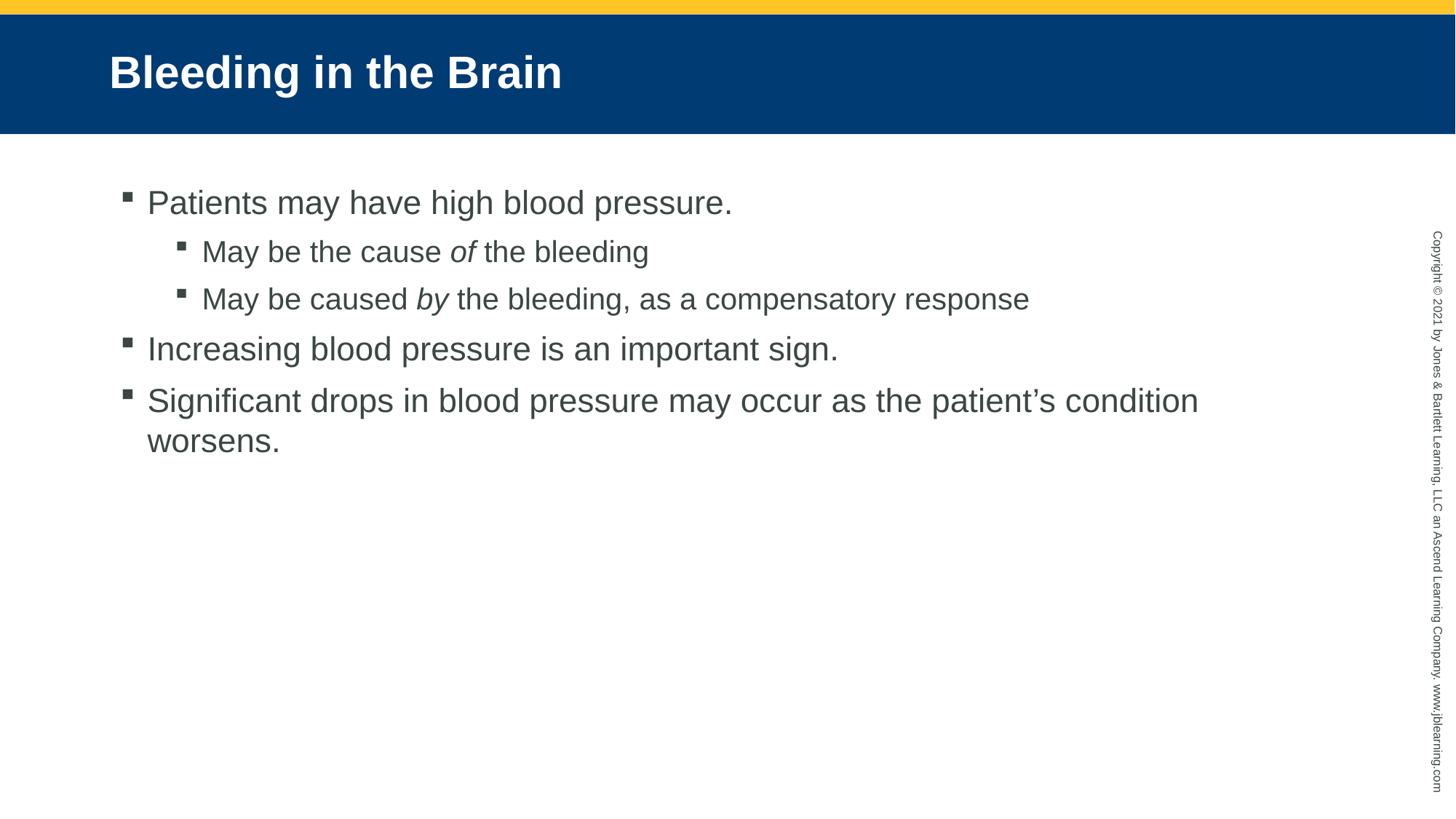

# Bleeding in the Brain
Patients may have high blood pressure.
May be the cause of the bleeding
May be caused by the bleeding, as a compensatory response
Increasing blood pressure is an important sign.
Significant drops in blood pressure may occur as the patient’s condition worsens.